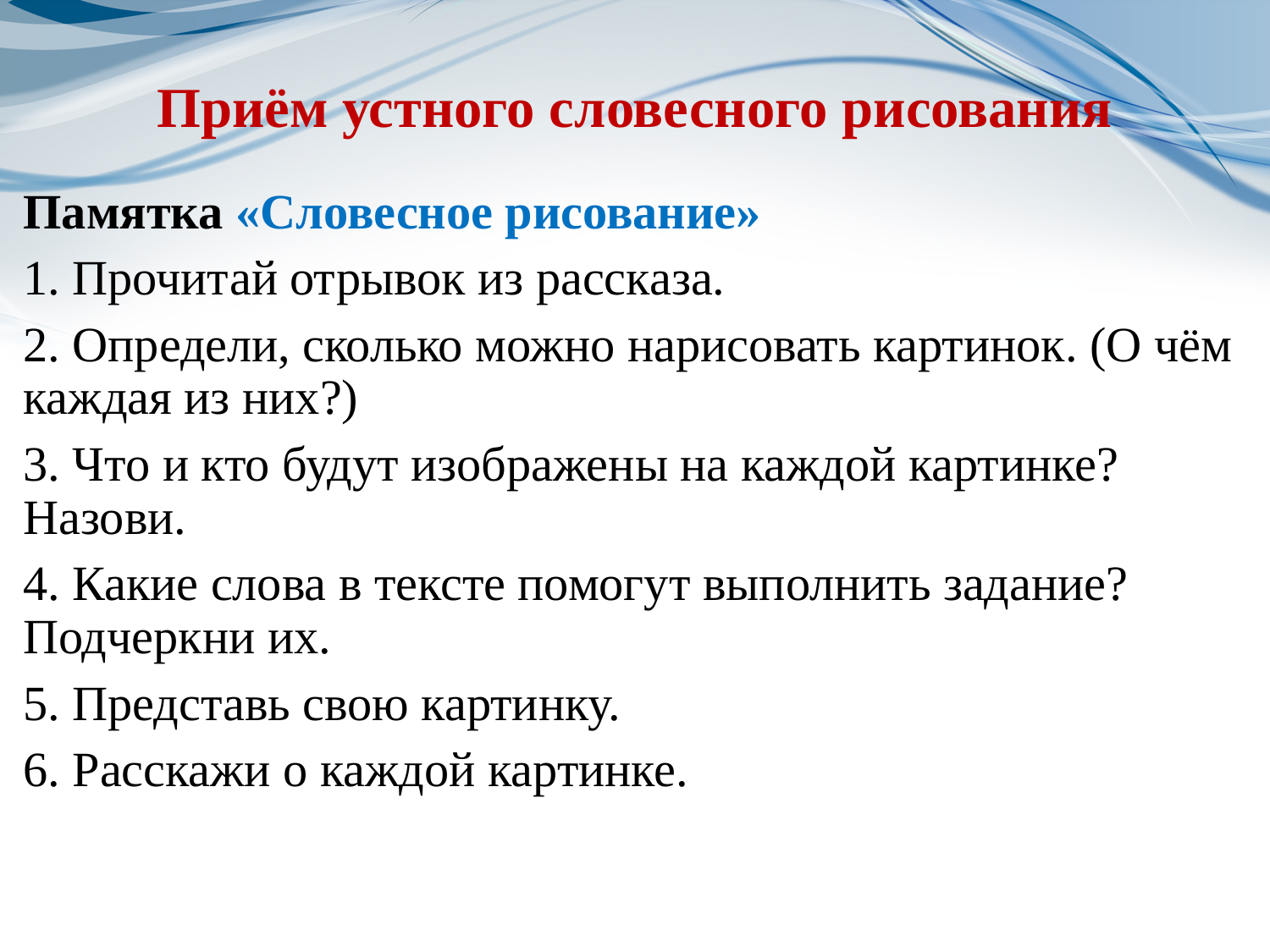

# Приём устного словесного рисования
Памятка «Словесное рисование»
1. Прочитай отрывок из рассказа.
2. Определи, сколько можно нарисовать картинок. (О чём каждая из них?)
3. Что и кто будут изображены на каждой картинке? Назови.
4. Какие слова в тексте помогут выполнить задание? Подчеркни их.
5. Представь свою картинку.
6. Расскажи о каждой картинке.